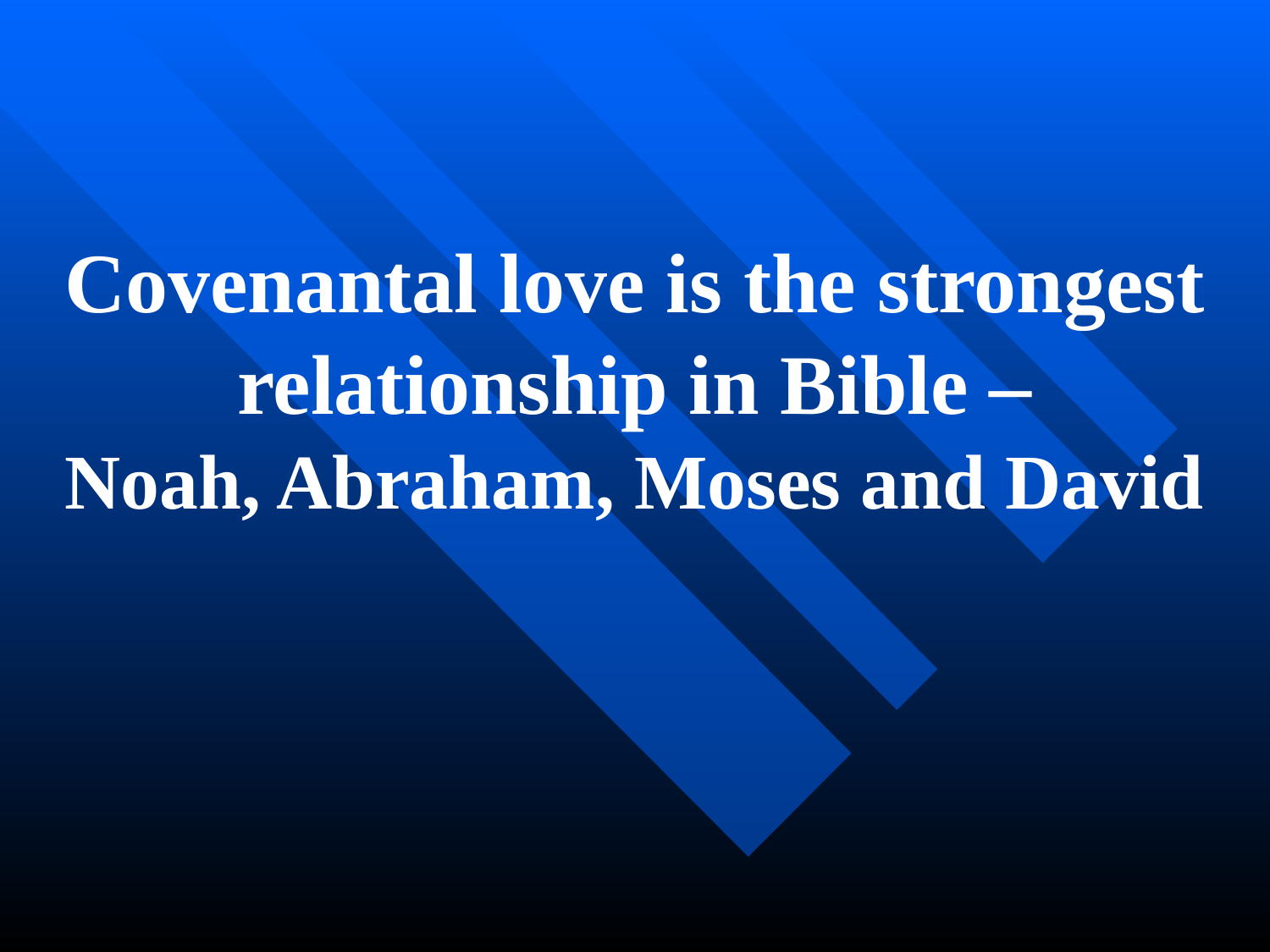

Covenantal love is the strongest relationship in Bible –
Noah, Abraham, Moses and David